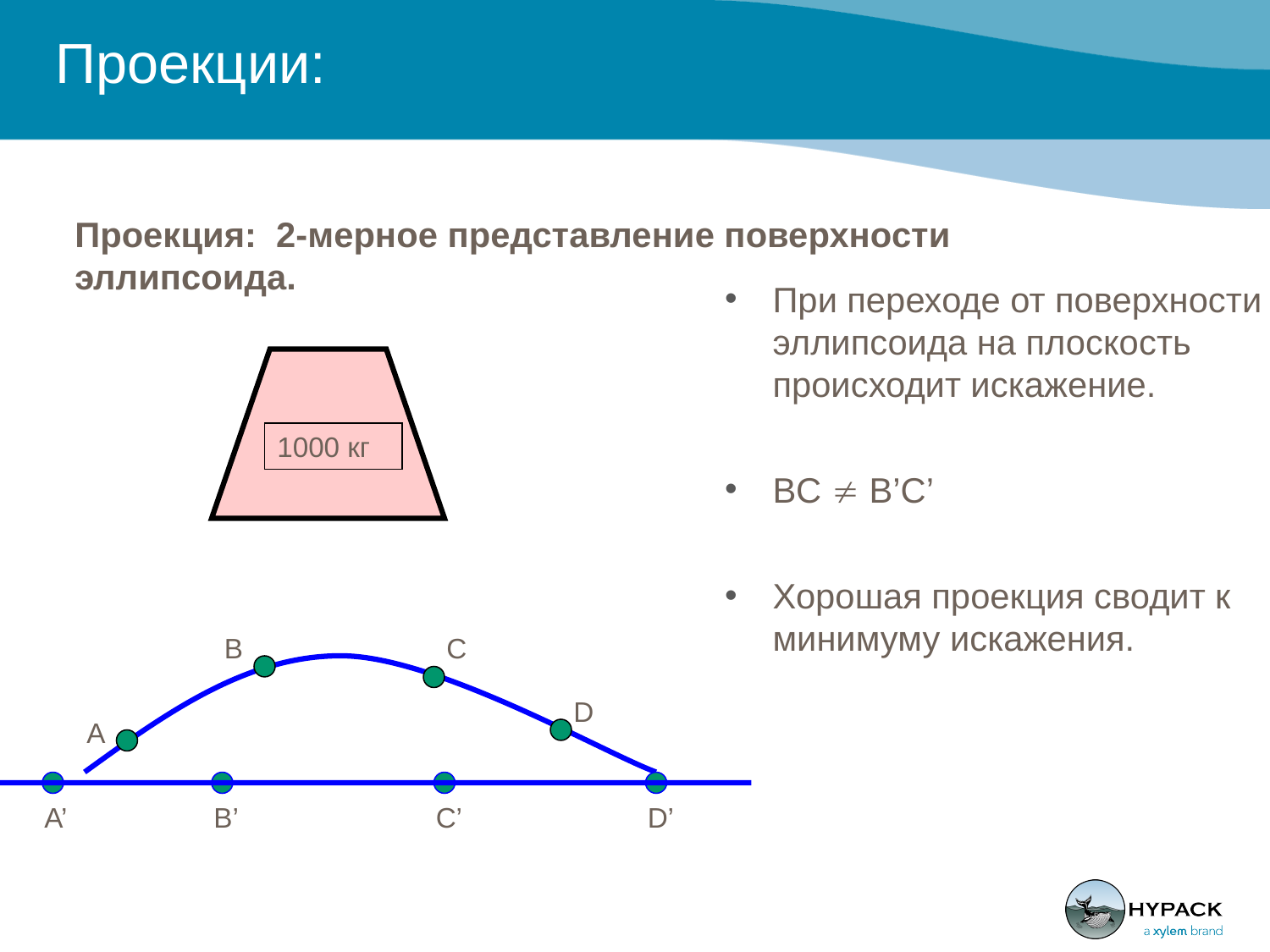

# Проекции:
Проекция:  2-мерное представление поверхности эллипсоида.
При переходе от поверхности эллипсоида на плоскость происходит искажение.

BC ≠ B’C’

Хорошая проекция сводит к минимуму искажения.

1000 кг

В
С

D
А

A’
B’
C’
D’